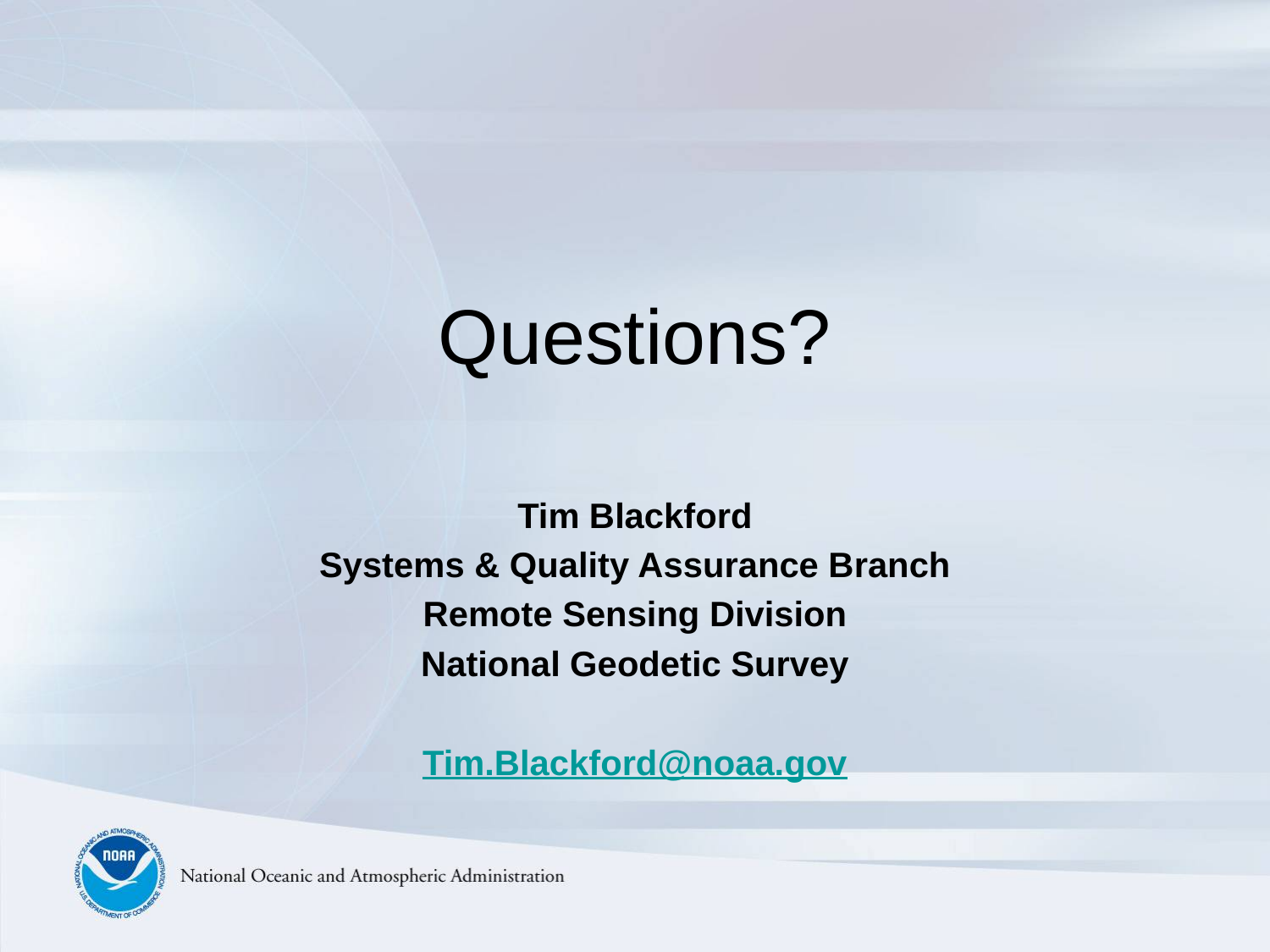

# Questions?
Tim Blackford
Systems & Quality Assurance Branch
Remote Sensing Division
National Geodetic Survey

Tim.Blackford@noaa.gov